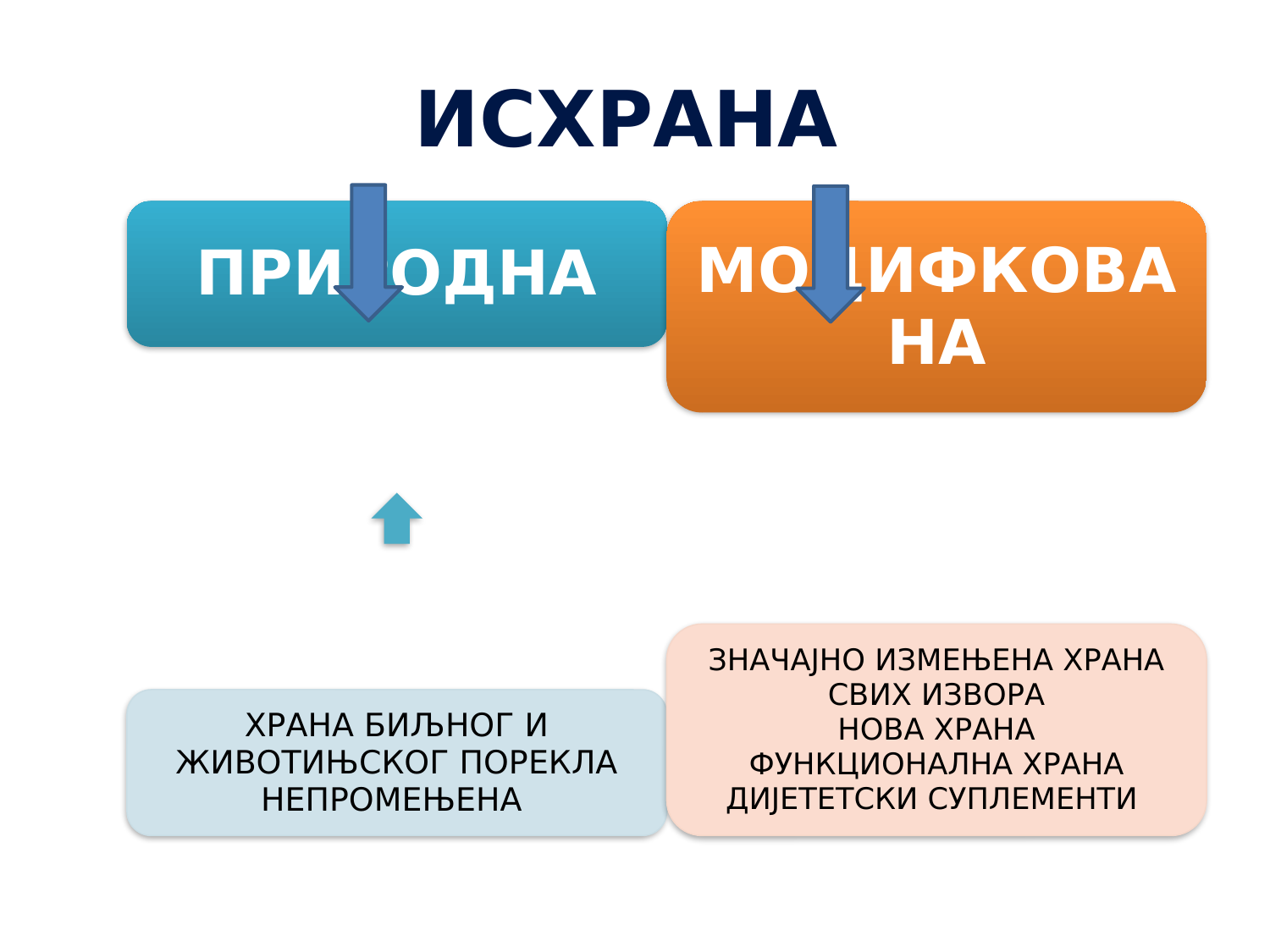

# ИСХРАНА

ПРИРОДНА
ХРАНА БИЉНОГ И ЖИВОТИЊСКОГ ПОРЕКЛА НЕПРОМЕЊЕНА
МОДИФКОВАНА
ЗНАЧАЈНО ИЗМЕЊЕНА ХРАНА СВИХ ИЗВОРА
НОВА ХРАНА
ФУНКЦИОНАЛНА ХРАНА
ДИЈЕТЕТСКИ СУПЛЕМЕНТИ